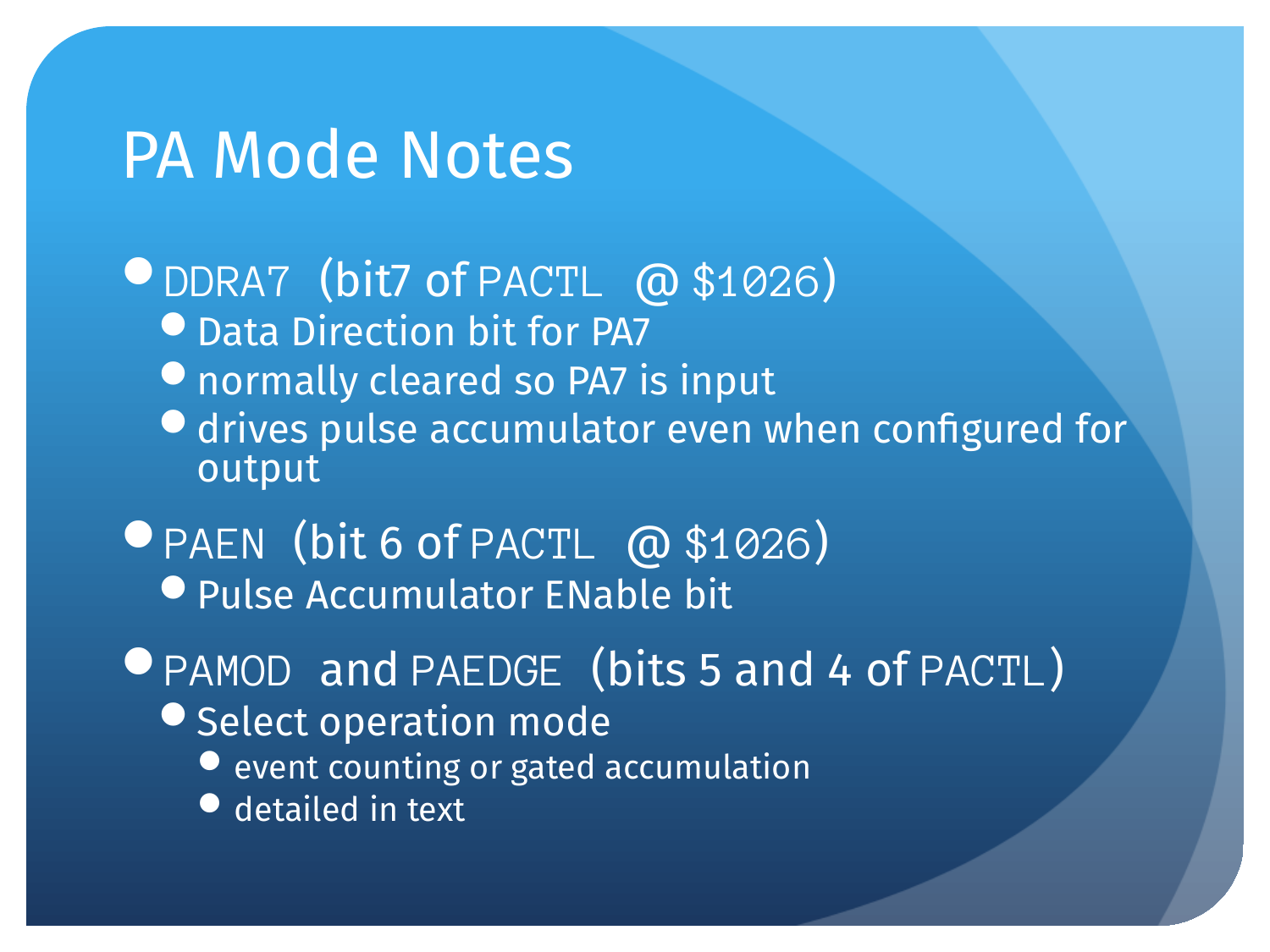

# PA Mode Notes
DDRA7 (bit7 of PACTL @ $1026)
Data Direction bit for PA7
normally cleared so PA7 is input
drives pulse accumulator even when configured for output
PAEN (bit 6 of PACTL @ $1026)
Pulse Accumulator ENable bit
PAMOD and PAEDGE (bits 5 and 4 of PACTL)
Select operation mode
event counting or gated accumulation
detailed in text